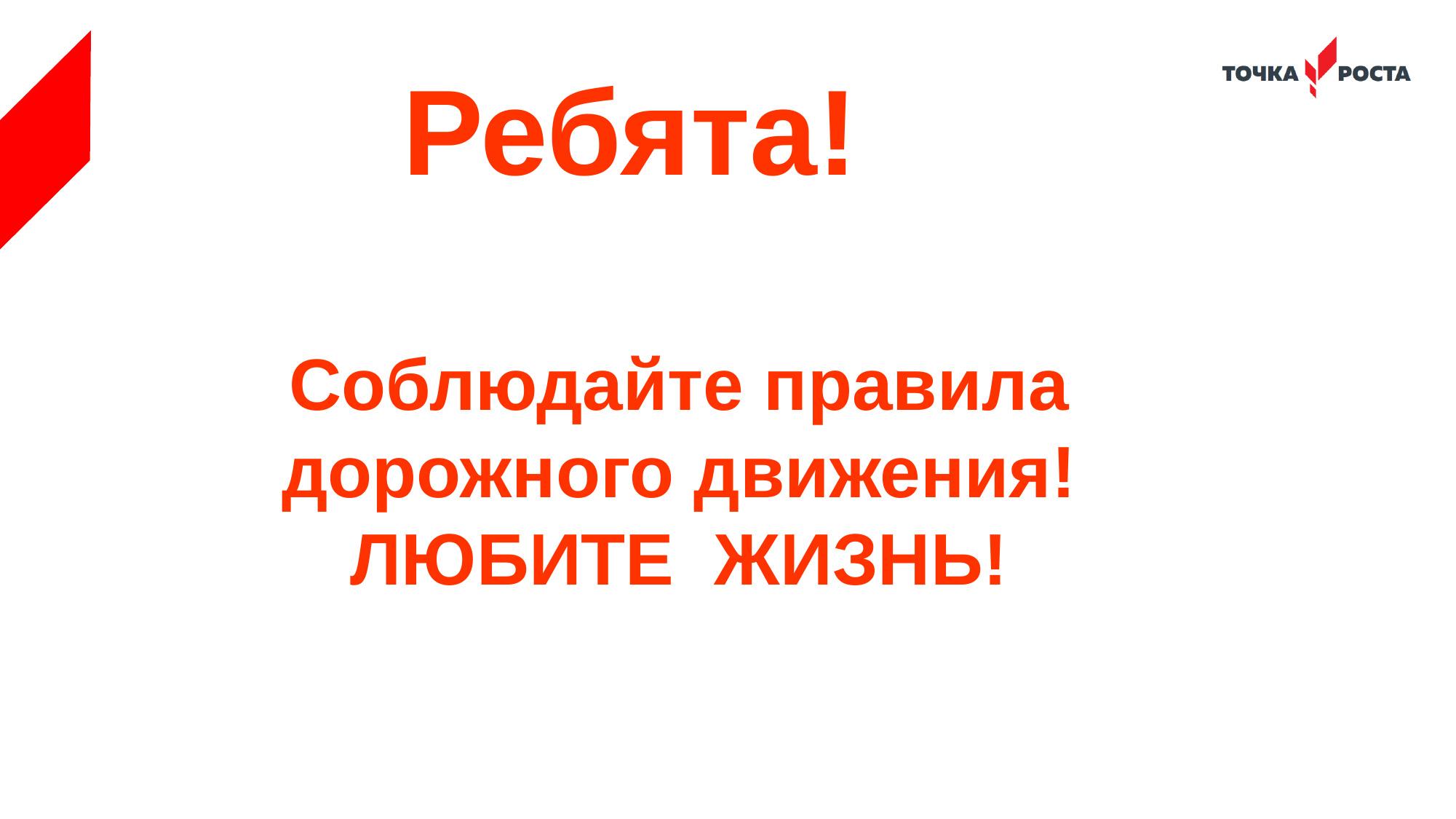

Ребята!
Соблюдайте правила дорожного движения!
ЛЮБИТЕ  ЖИЗНЬ!